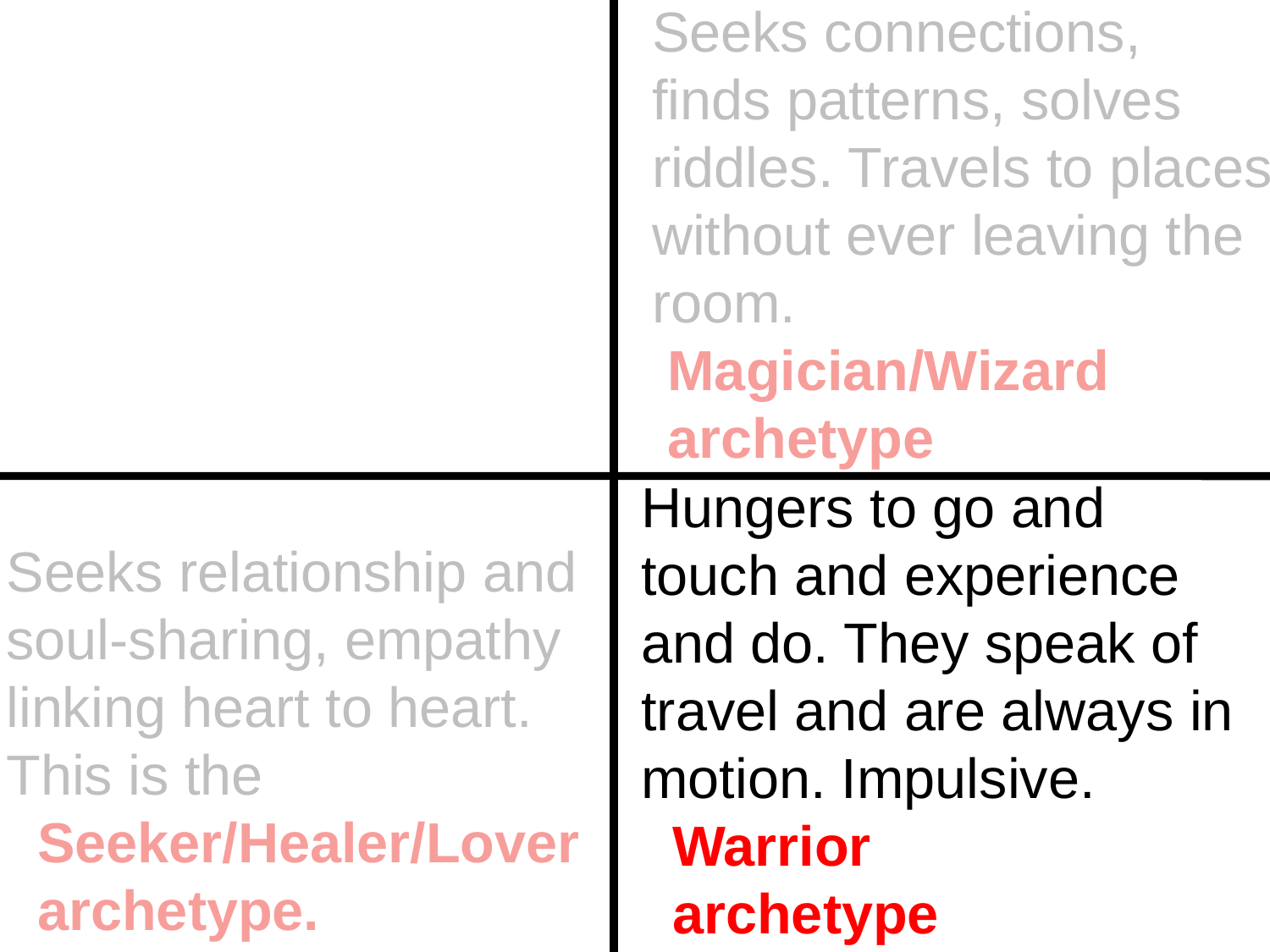

Seeks connections, finds patterns, solves riddles. Travels to places without ever leaving the room.
 Magician/Wizard
 archetype
Hungers to go and
touch and experience and do. They speak of travel and are always in motion. Impulsive.
  Warrior
  archetype

Seeks relationship and soul-sharing, empathy linking heart to heart. This is the
  Seeker/Healer/Lover
  archetype.